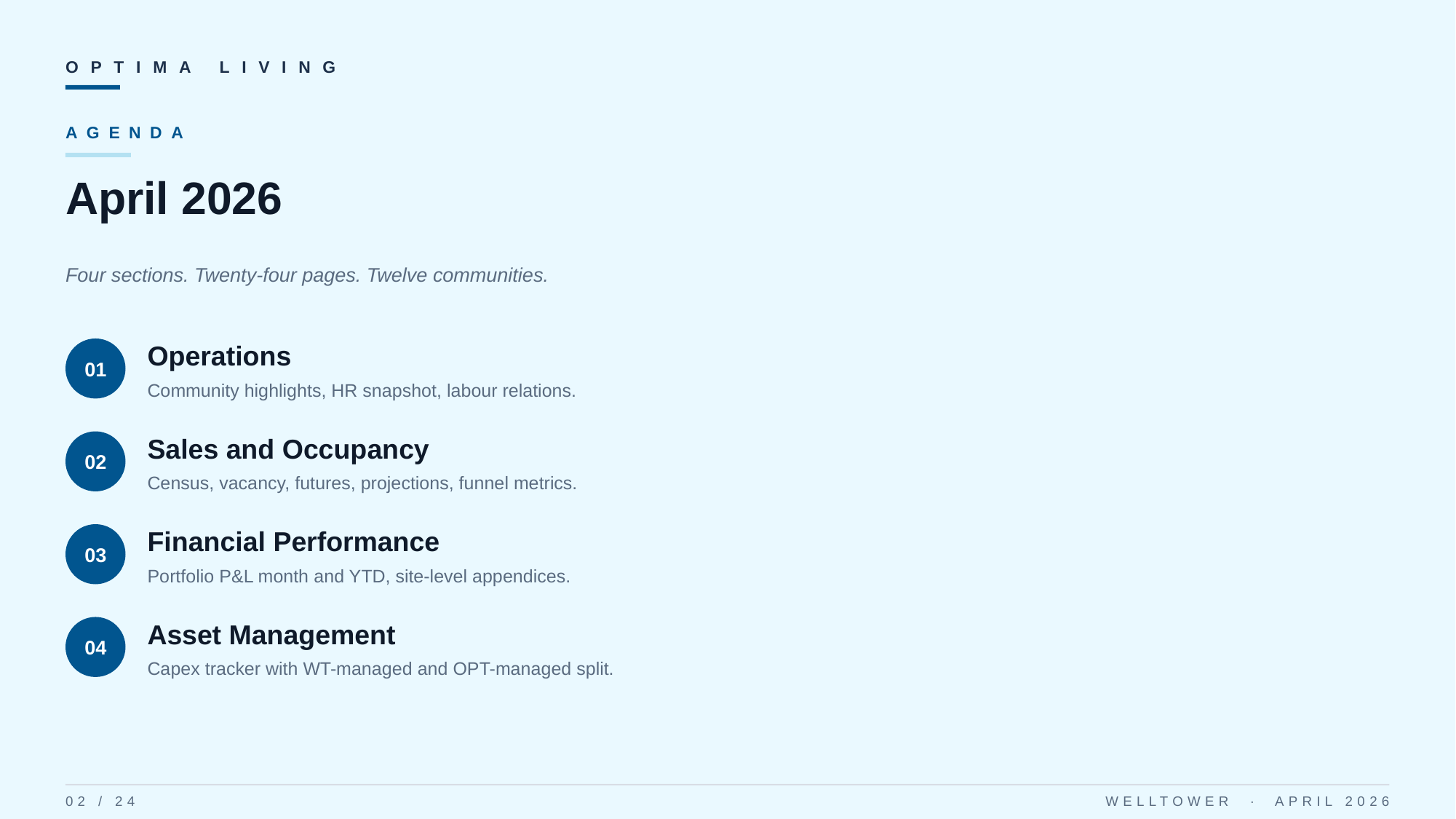

OPTIMA LIVING

AGENDA

April 2026
Four sections. Twenty-four pages. Twelve communities.
Operations

01
Community highlights, HR snapshot, labour relations.
Sales and Occupancy

02
Census, vacancy, futures, projections, funnel metrics.
Financial Performance

03
Portfolio P&L month and YTD, site-level appendices.
Asset Management

04
Capex tracker with WT-managed and OPT-managed split.

02 / 24
WELLTOWER  ·  APRIL 2026